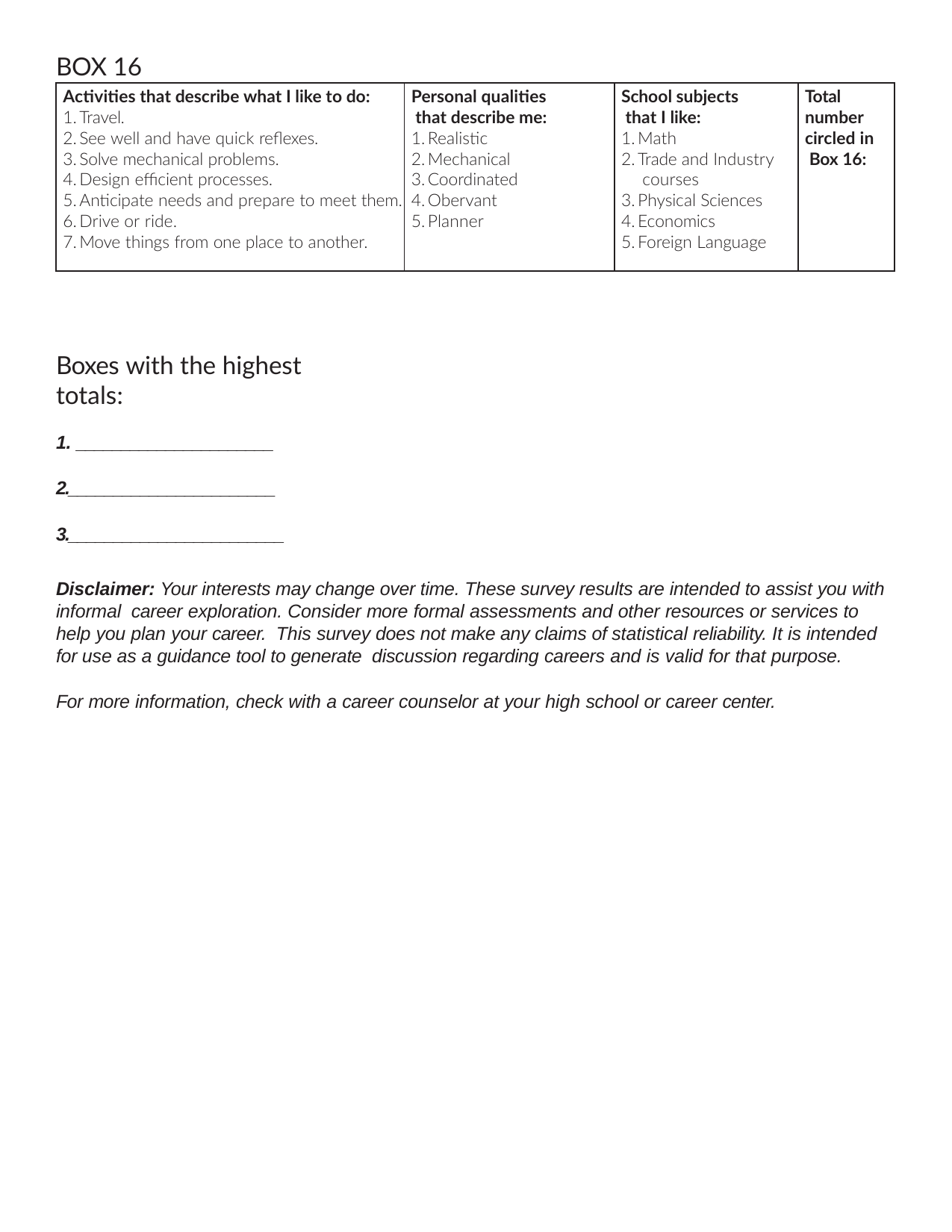

BOX 16
| Activities that describe what I like to do: Travel. See well and have quick reflexes. Solve mechanical problems. Design efficient processes. Anticipate needs and prepare to meet them. Drive or ride. Move things from one place to another. | Personal qualities that describe me: Realistic Mechanical Coordinated Obervant Planner | School subjects that I like: Math Trade and Industry courses Physical Sciences Economics Foreign Language | Total number circled in Box 16: |
| --- | --- | --- | --- |
Boxes with the highest totals:
1. ______________________

2._______________________

3.________________________
Disclaimer: Your interests may change over time. These survey results are intended to assist you with informal  career exploration. Consider more formal assessments and other resources or services to help you plan your career.  This survey does not make any claims of statistical reliability. It is intended for use as a guidance tool to generate  discussion regarding careers and is valid for that purpose.

For more information, check with a career counselor at your high school or career center.